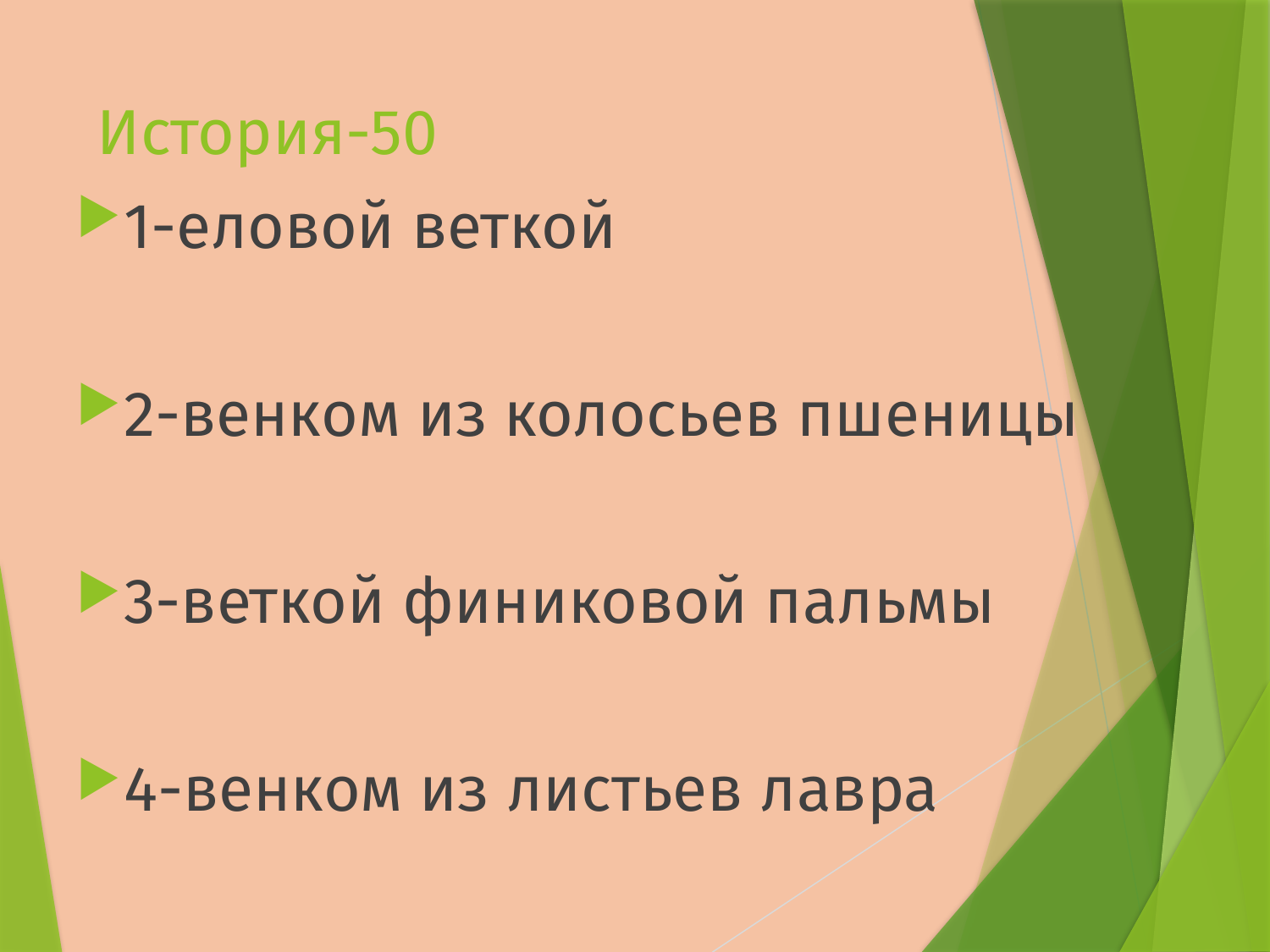

# История-50
1-еловой веткой

2-венком из колосьев пшеницы

3-веткой финиковой пальмы

4-венком из листьев лавра